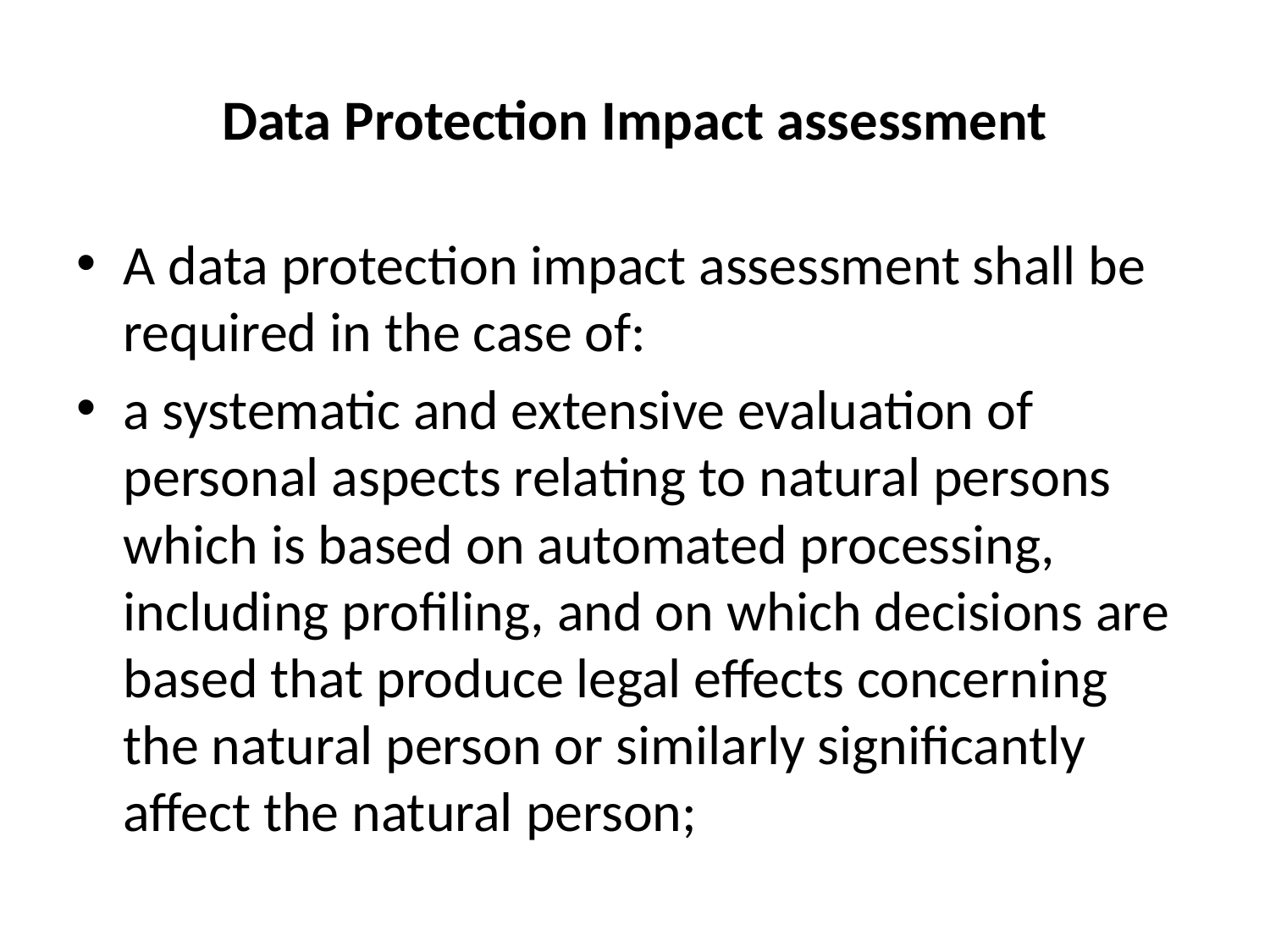

# Data Protection Impact assessment
A data protection impact assessment shall be required in the case of:
a systematic and extensive evaluation of personal aspects relating to natural persons which is based on automated processing, including profiling, and on which decisions are based that produce legal effects concerning the natural person or similarly significantly affect the natural person;